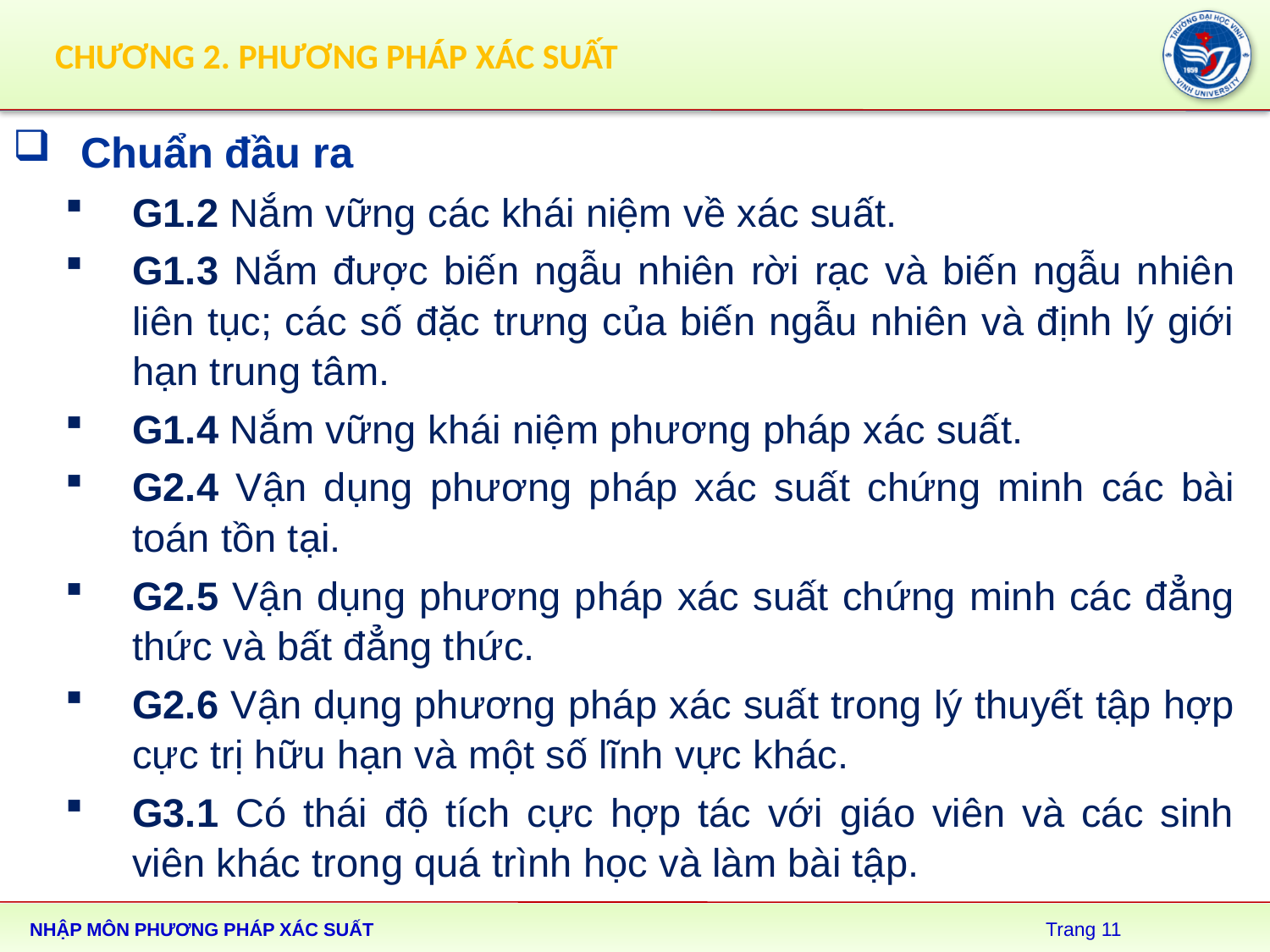

# CHƯƠNG 2. PHƯƠNG PHÁP XÁC SUẤT
Chuẩn đầu ra
G1.2 Nắm vững các khái niệm về xác suất.
G1.3 Nắm được biến ngẫu nhiên rời rạc và biến ngẫu nhiên liên tục; các số đặc trưng của biến ngẫu nhiên và định lý giới hạn trung tâm.
G1.4 Nắm vững khái niệm phương pháp xác suất.
G2.4 Vận dụng phương pháp xác suất chứng minh các bài toán tồn tại.
G2.5 Vận dụng phương pháp xác suất chứng minh các đẳng thức và bất đẳng thức.
G2.6 Vận dụng phương pháp xác suất trong lý thuyết tập hợp cực trị hữu hạn và một số lĩnh vực khác.
G3.1 Có thái độ tích cực hợp tác với giáo viên và các sinh viên khác trong quá trình học và làm bài tập.